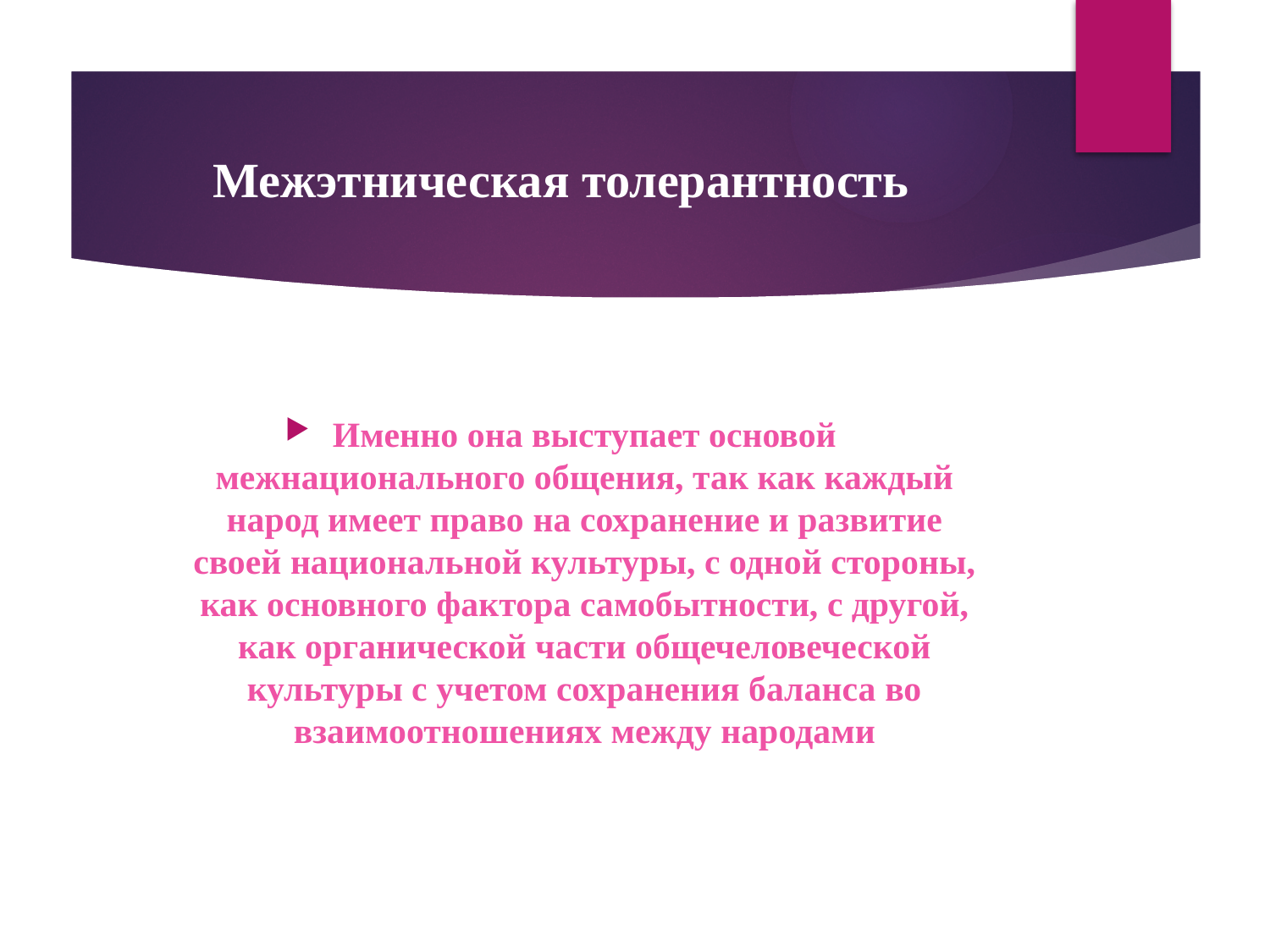

# Межэтническая толерантность

Именно она выступает основой межнационального общения, так как каждый народ имеет право на сохранение и развитие своей национальной культуры, с одной стороны, как основного фактора самобытности, с другой, как органической части общечеловеческой культуры с учетом сохранения баланса во взаимоотношениях между народами